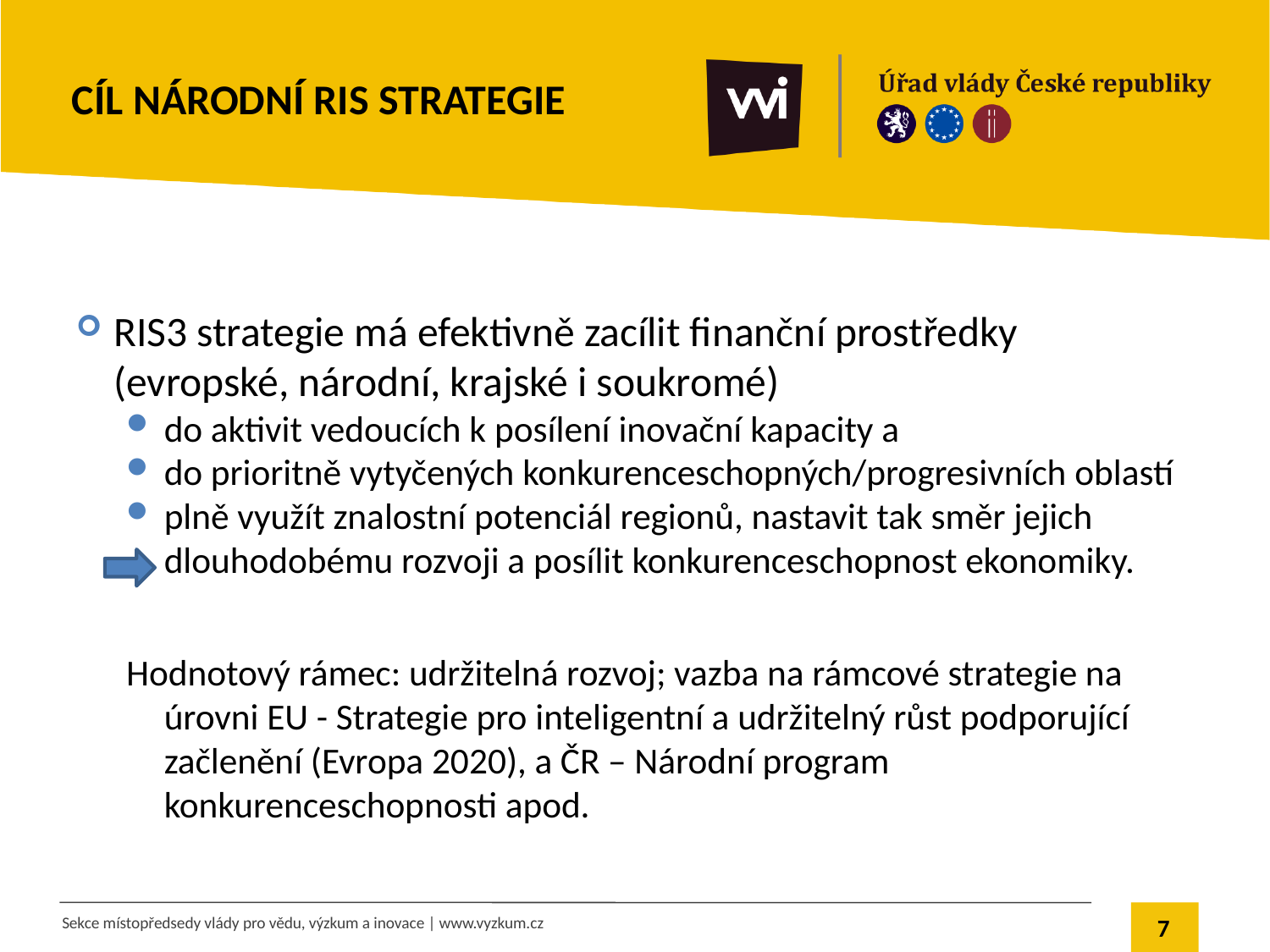

# Cíl Národní RIS strategie

RIS3 strategie má efektivně zacílit finanční prostředky (evropské, národní, krajské i soukromé)
do aktivit vedoucích k posílení inovační kapacity a
do prioritně vytyčených konkurenceschopných/progresivních oblastí
plně využít znalostní potenciál regionů, nastavit tak směr jejich dlouhodobému rozvoji a posílit konkurenceschopnost ekonomiky.

Hodnotový rámec: udržitelná rozvoj; vazba na rámcové strategie na úrovni EU - Strategie pro inteligentní a udržitelný růst podporující začlenění (Evropa 2020), a ČR – Národní program konkurenceschopnosti apod.

7